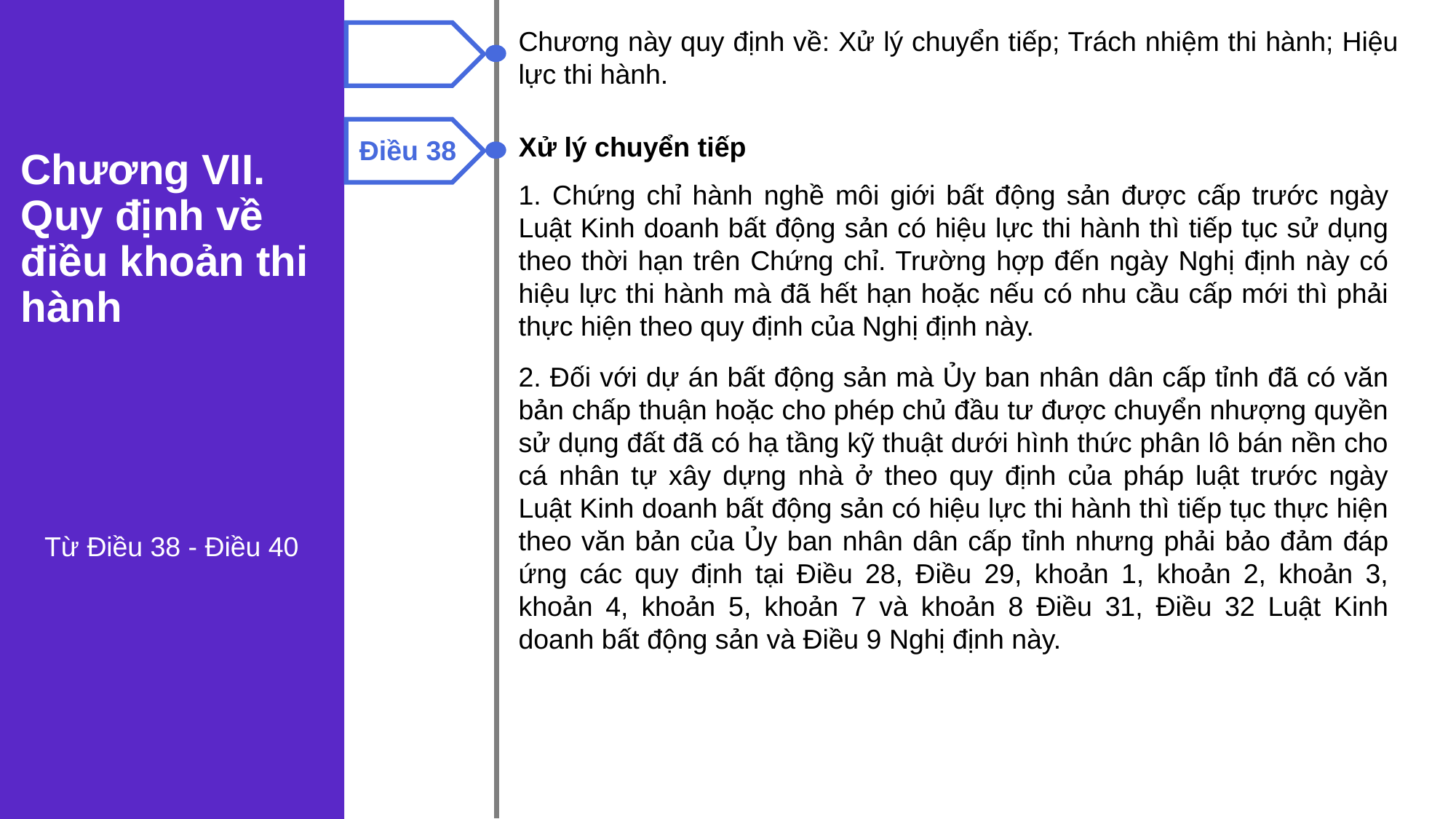

Chương này quy định về: Xử lý chuyển tiếp; Trách nhiệm thi hành; Hiệu lực thi hành.

Chương VII. Quy định về điều khoản thi hành

Điều 38

Xử lý chuyển tiếp
1. Chứng chỉ hành nghề môi giới bất động sản được cấp trước ngày Luật Kinh doanh bất động sản có hiệu lực thi hành thì tiếp tục sử dụng theo thời hạn trên Chứng chỉ. Trường hợp đến ngày Nghị định này có hiệu lực thi hành mà đã hết hạn hoặc nếu có nhu cầu cấp mới thì phải thực hiện theo quy định của Nghị định này.
2. Đối với dự án bất động sản mà Ủy ban nhân dân cấp tỉnh đã có văn bản chấp thuận hoặc cho phép chủ đầu tư được chuyển nhượng quyền sử dụng đất đã có hạ tầng kỹ thuật dưới hình thức phân lô bán nền cho cá nhân tự xây dựng nhà ở theo quy định của pháp luật trước ngày Luật Kinh doanh bất động sản có hiệu lực thi hành thì tiếp tục thực hiện theo văn bản của Ủy ban nhân dân cấp tỉnh nhưng phải bảo đảm đáp ứng các quy định tại Điều 28, Điều 29, khoản 1, khoản 2, khoản 3, khoản 4, khoản 5, khoản 7 và khoản 8 Điều 31, Điều 32 Luật Kinh doanh bất động sản và Điều 9 Nghị định này.
Từ Điều 38 - Điều 40